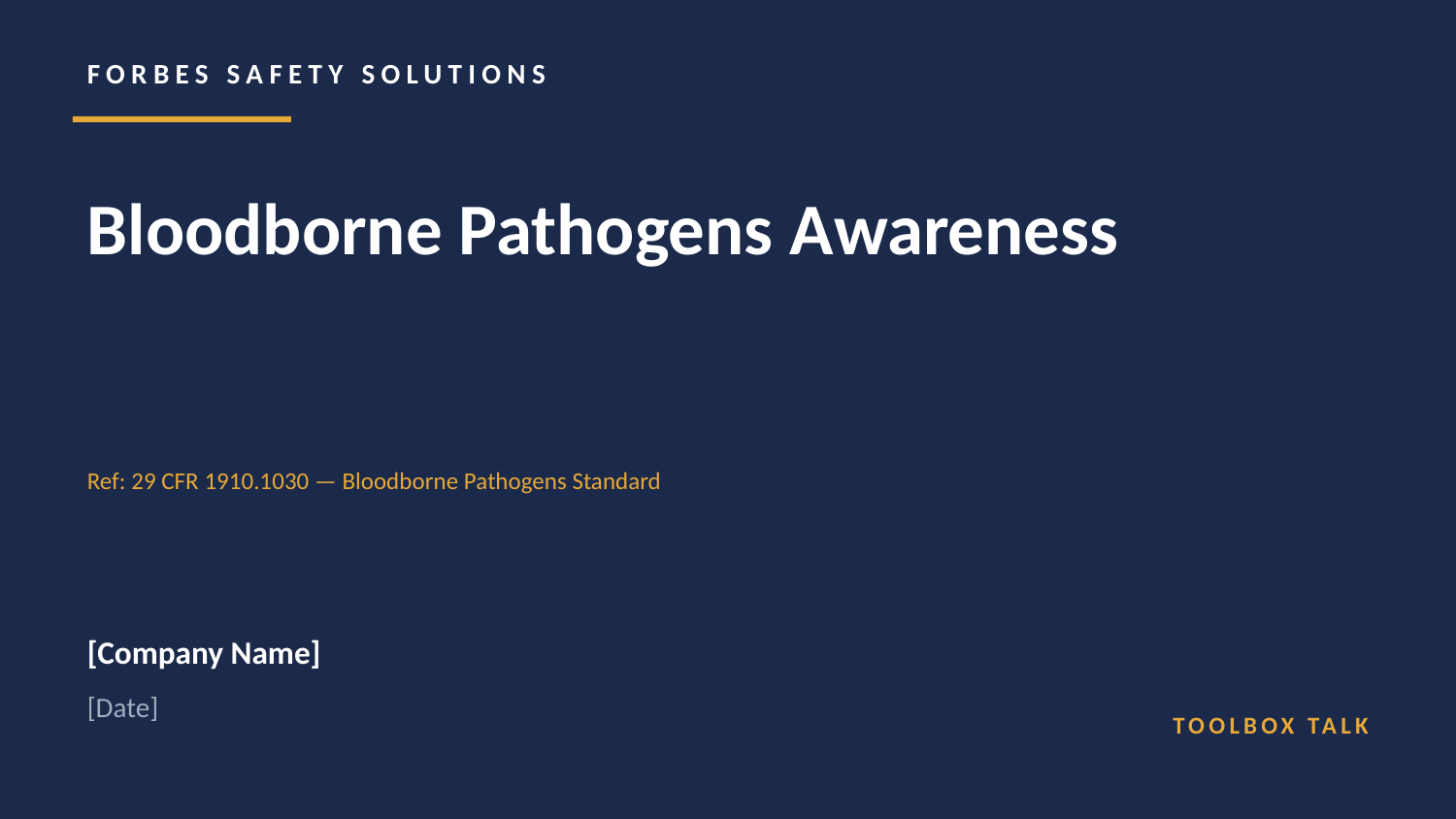

FORBES SAFETY SOLUTIONS

Bloodborne Pathogens Awareness
Ref: 29 CFR 1910.1030 — Bloodborne Pathogens Standard
[Company Name]
[Date]
TOOLBOX TALK